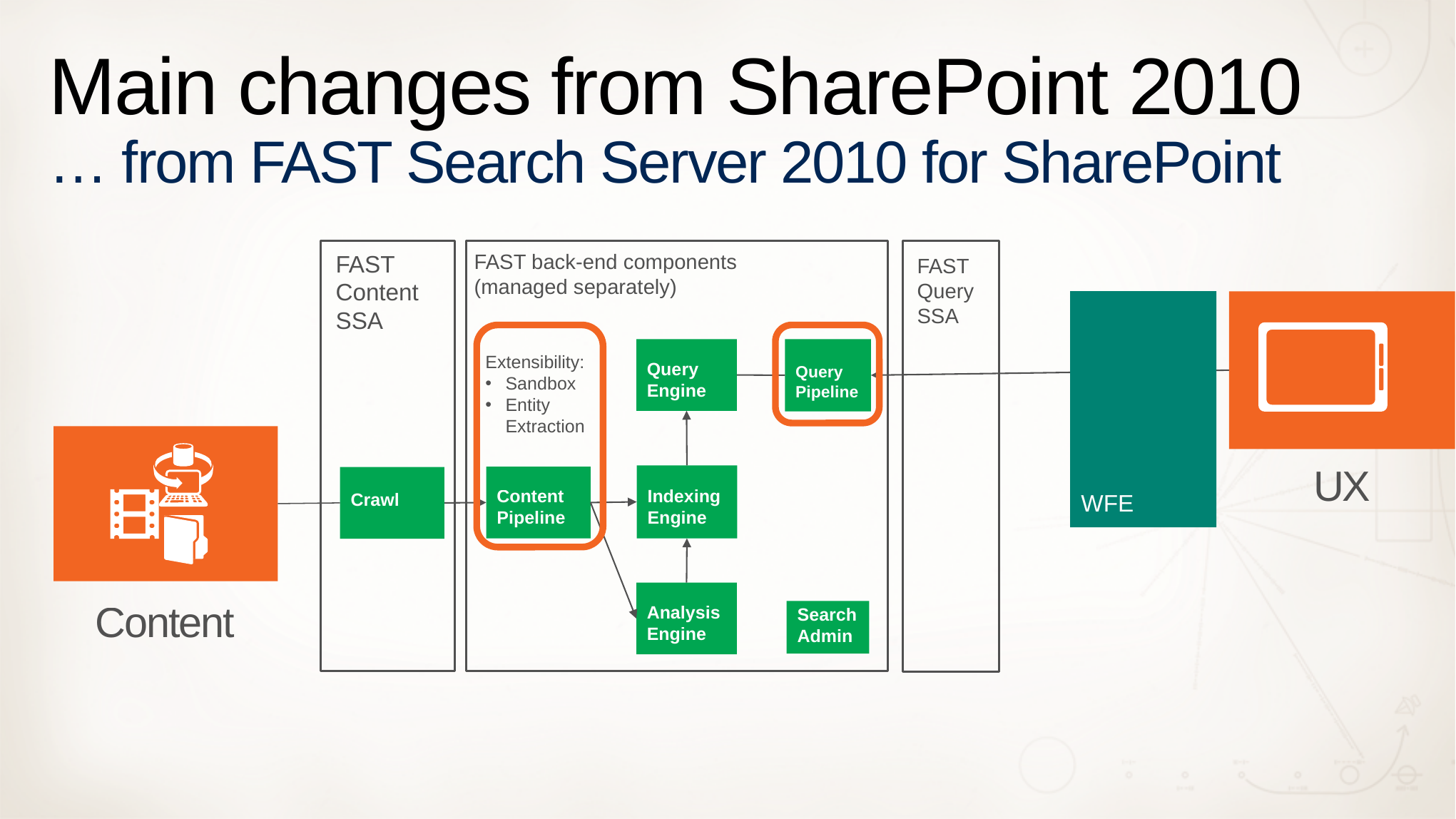

# Main changes from SharePoint 2010 … from FAST Search Server 2010 for SharePoint
FAST back-end components
(managed separately)

FAST Query SSA
FAST Content SSA

UX
WFE

Query Engine
Query Pipeline
Extensibility:
Sandbox
Entity Extraction

Content
Indexing Engine
Content Pipeline
Crawl

Analysis Engine
Search Admin